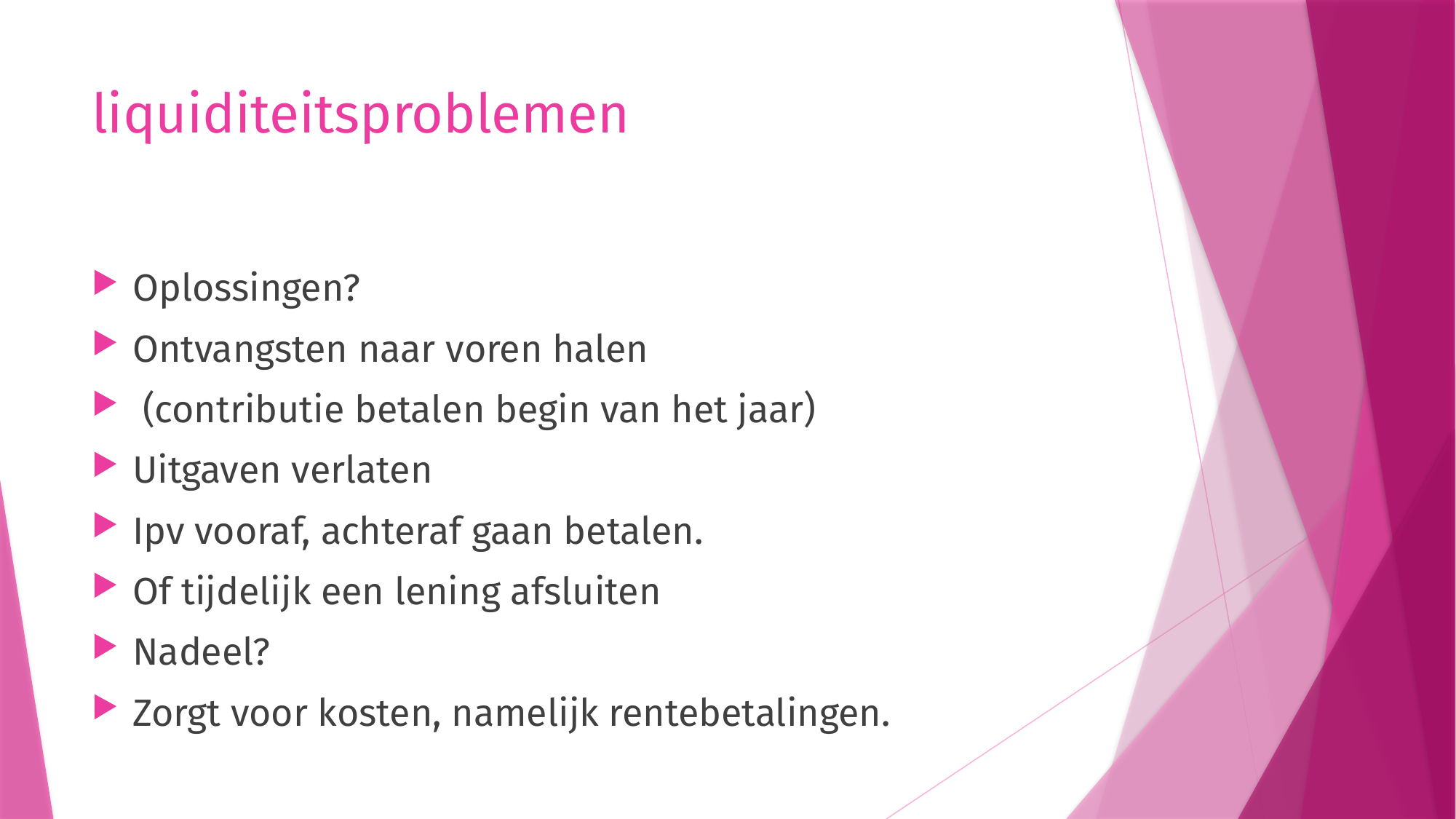

# liquiditeitsproblemen
Oplossingen?
Ontvangsten naar voren halen
 (contributie betalen begin van het jaar)
Uitgaven verlaten
Ipv vooraf, achteraf gaan betalen.
Of tijdelijk een lening afsluiten
Nadeel?
Zorgt voor kosten, namelijk rentebetalingen.